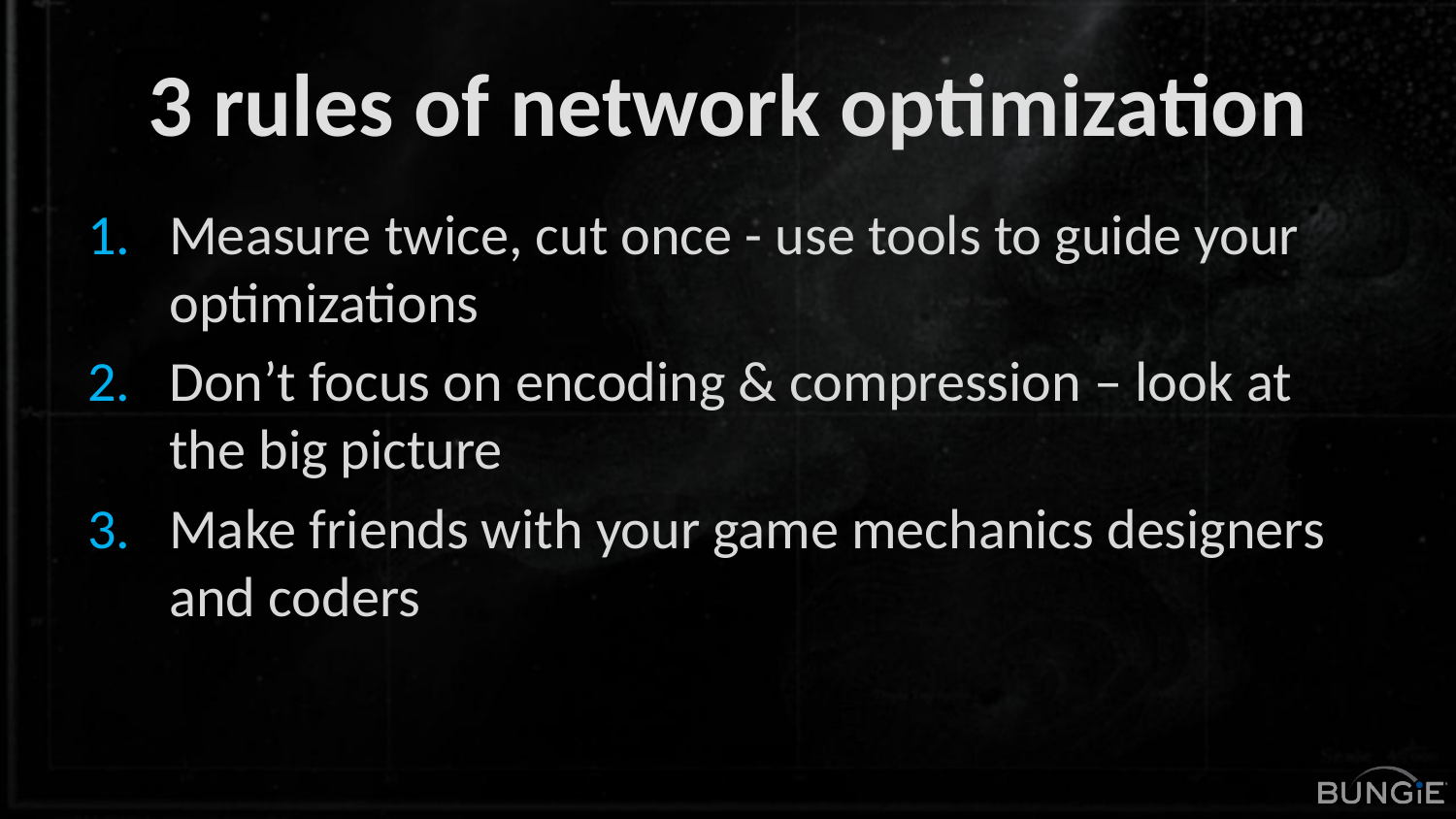

# 3 rules of network optimization
Measure twice, cut once - use tools to guide your optimizations
Don’t focus on encoding & compression – look at the big picture
Make friends with your game mechanics designers and coders